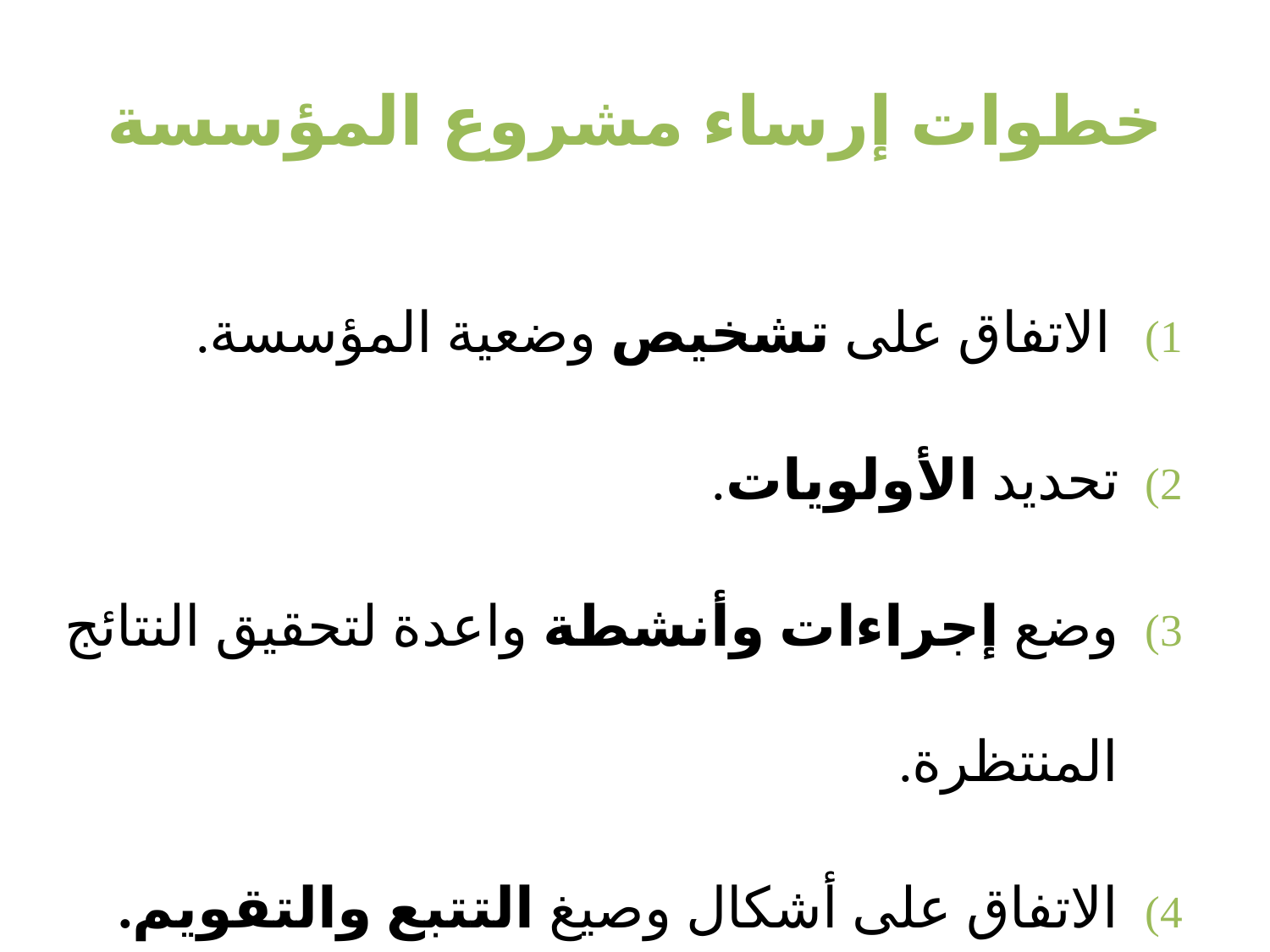

# خطوات إرساء مشروع المؤسسة
الاتفاق على تشخيص وضعية المؤسسة.
تحديد الأولويات.
وضع إجراءات وأنشطة واعدة لتحقيق النتائج المنتظرة.
الاتفاق على أشكال وصيغ التتبع والتقويم.